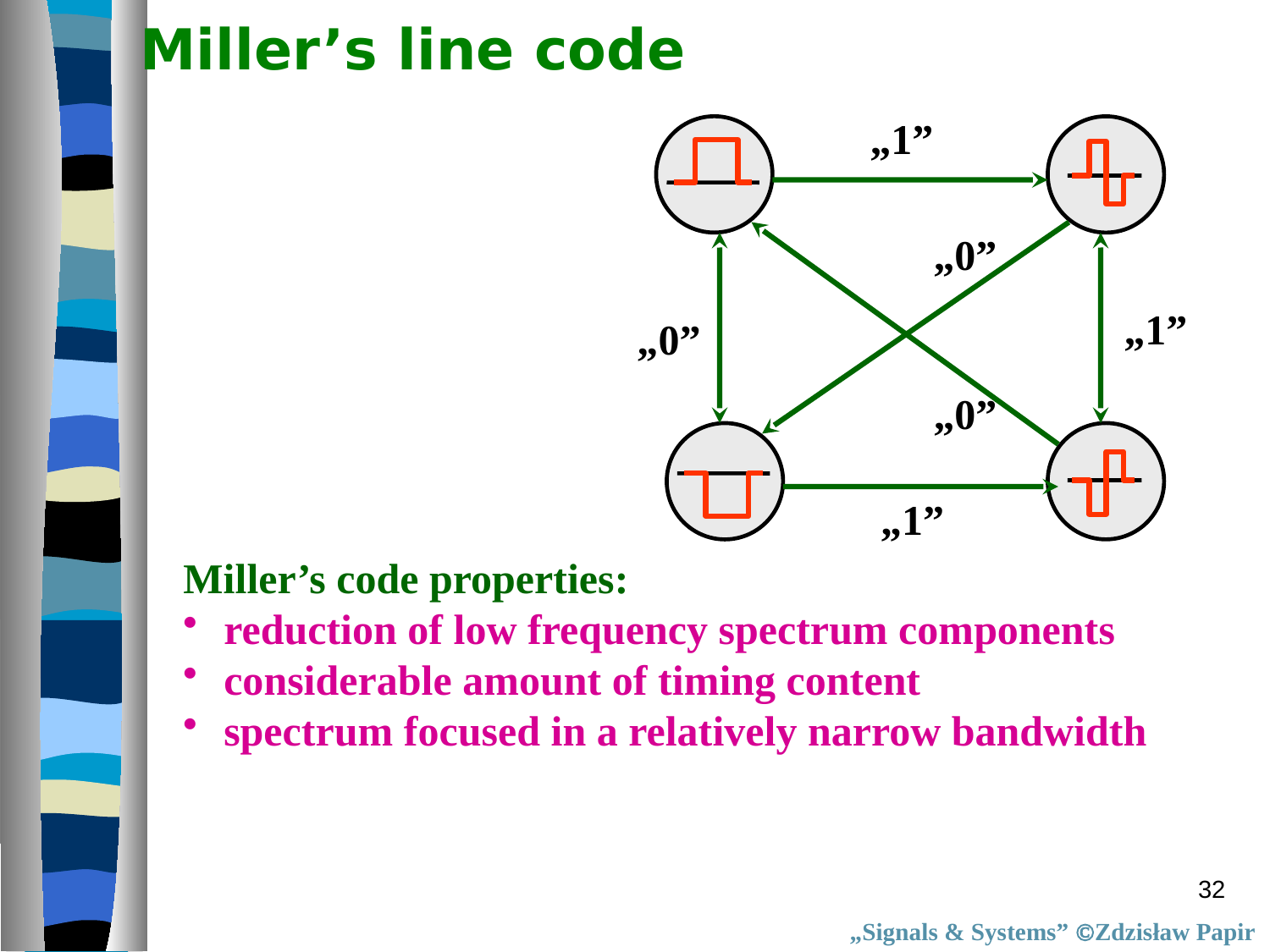

# Miller’s line code
„1”

„0”

„1”
„0”
„0”

„1”
Miller’s code properties:
 reduction of low frequency spectrum components
 considerable amount of timing content
 spectrum focused in a relatively narrow bandwidth
32
„Signals & Systems” ©Zdzisław Papir